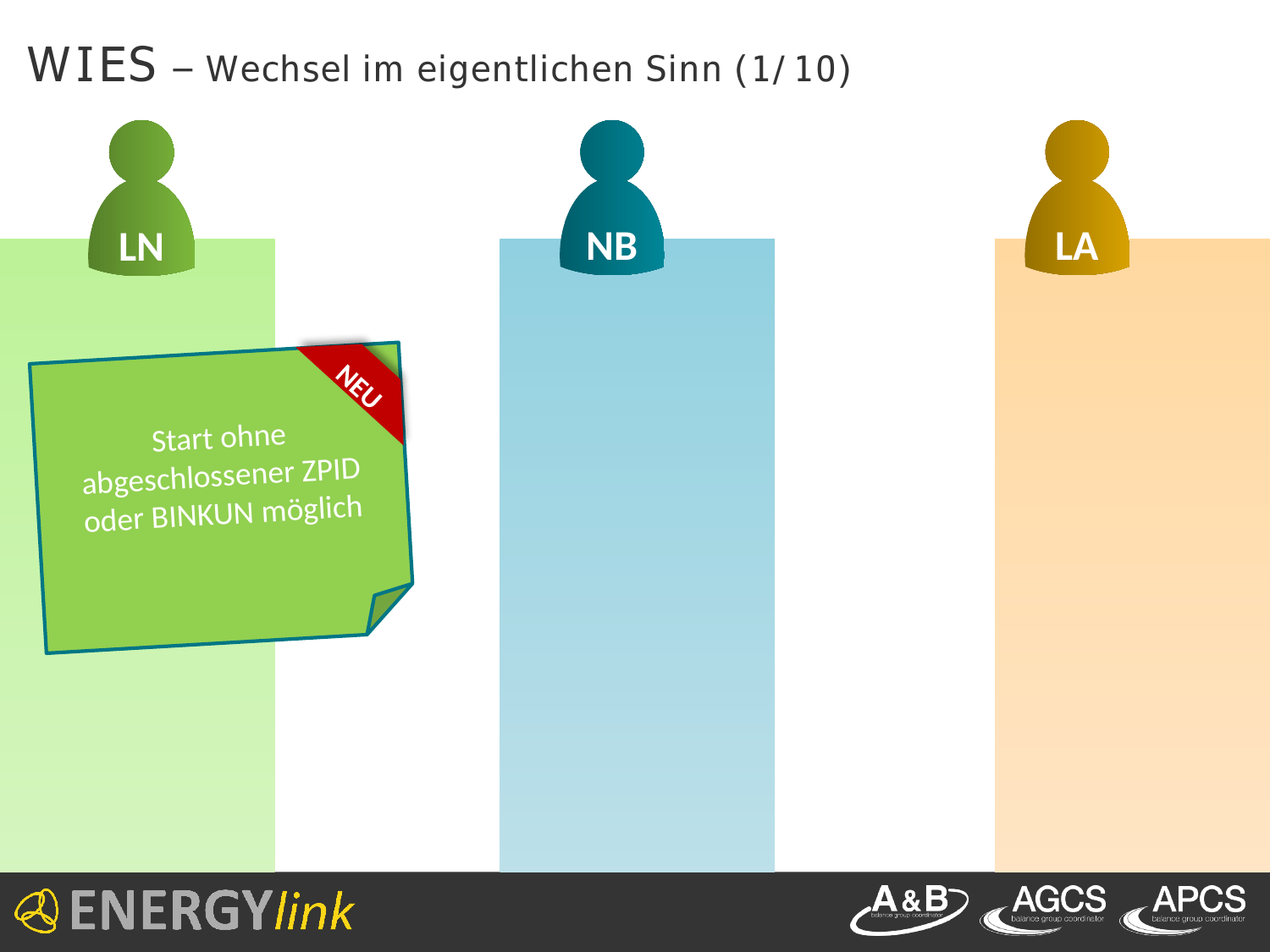

# WIES – Wechsel im eigentlichen Sinn (1/10)

LN
NB
LA

NEU
Start ohne abgeschlossener ZPID oder BINKUN möglich